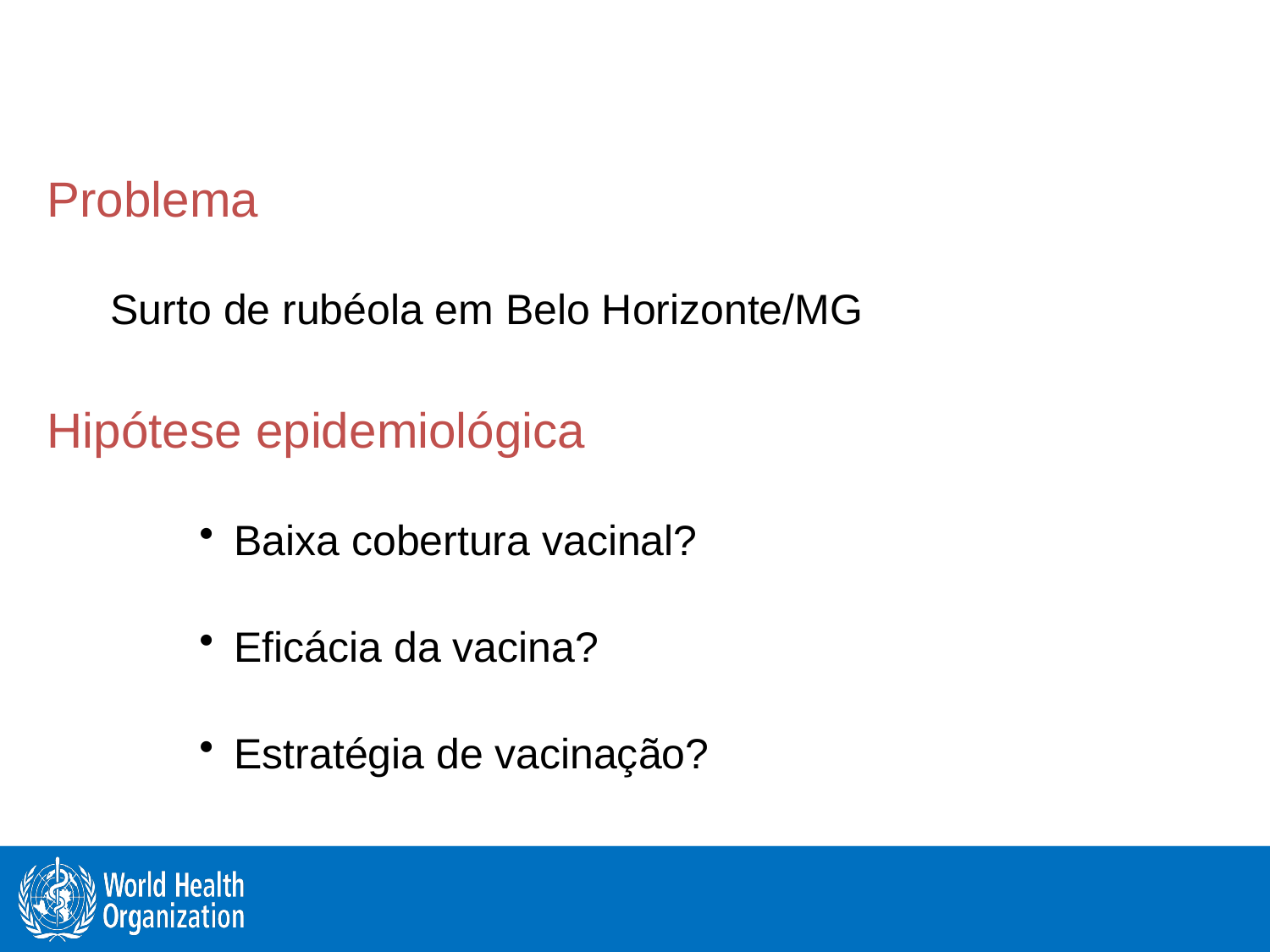

Problema
	Surto de rubéola em Belo Horizonte/MG
Hipótese epidemiológica
Baixa cobertura vacinal?
Eficácia da vacina?
Estratégia de vacinação?